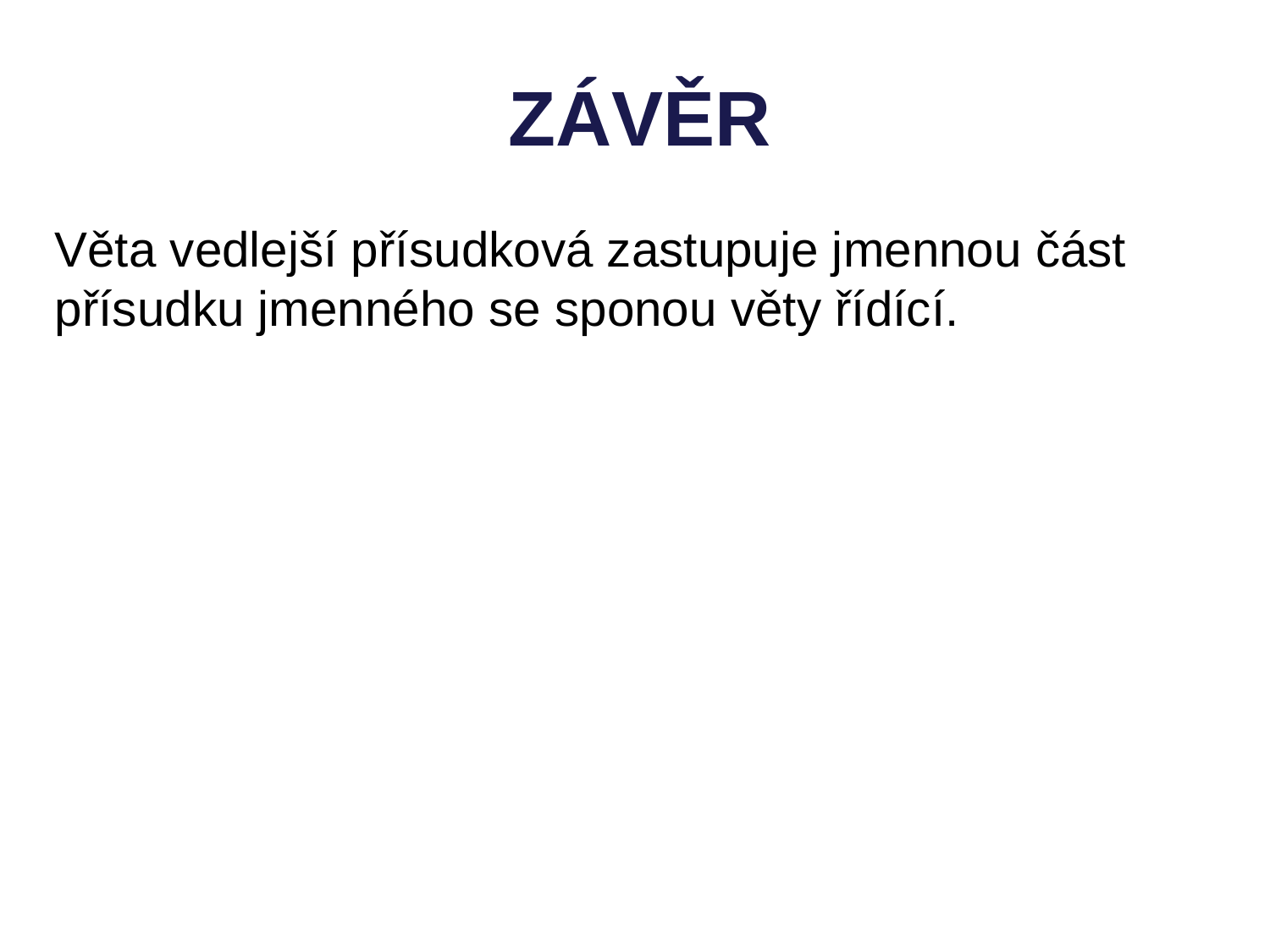

ZÁVĚR
Věta vedlejší přísudková zastupuje jmennou část přísudku jmenného se sponou věty řídící.